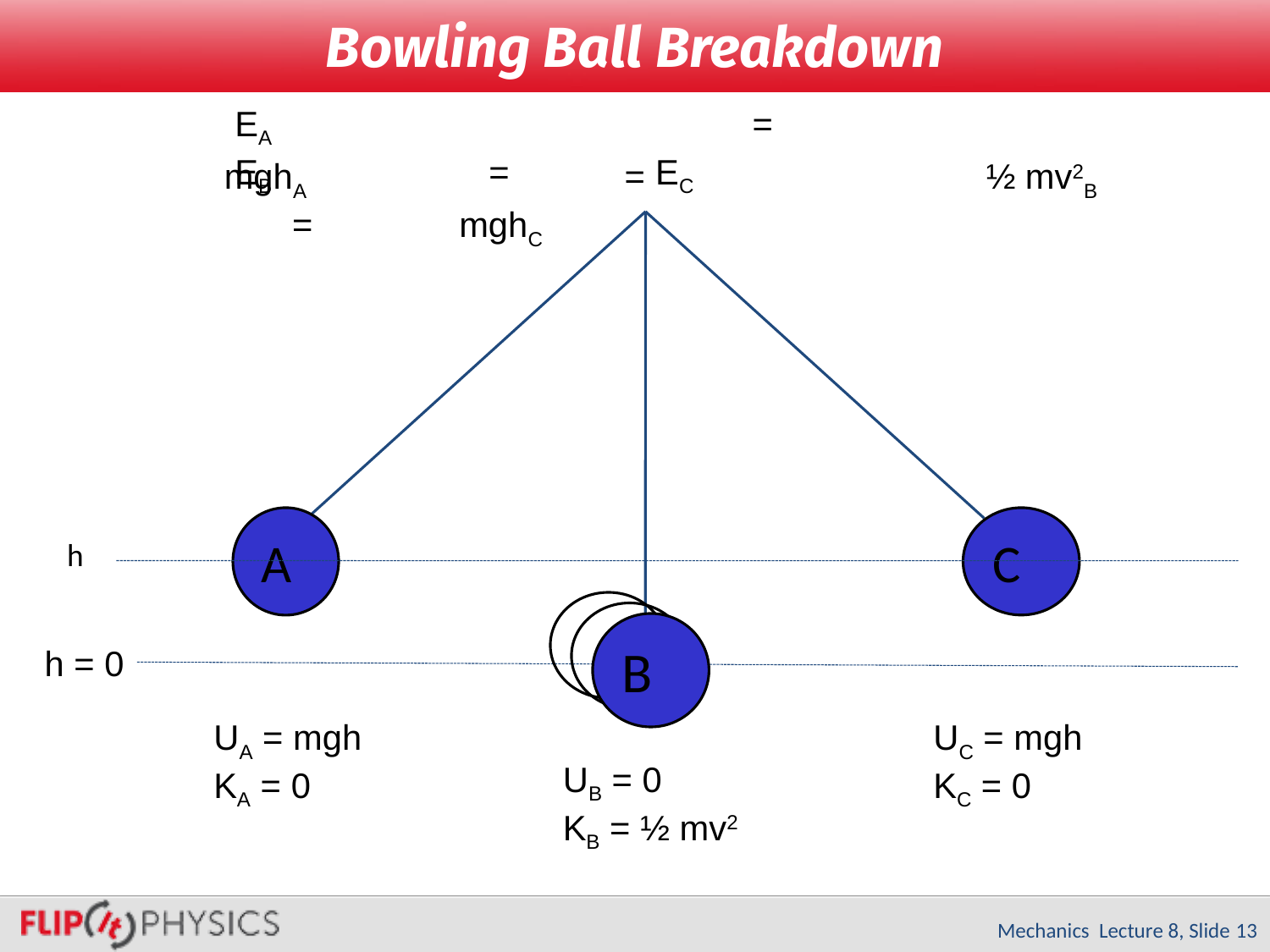

# Bowling Ball Breakdown
EA		     	 	 =			EB  	        	=               EC
mghA		      	  =			½ mv2B          =               mghC
A
C
h

B
h = 0
UA = mgh
KA = 0
UC = mgh
KC = 0
UB = 0
KB = ½ mv2
Mechanics  Lecture 8, Slide 13